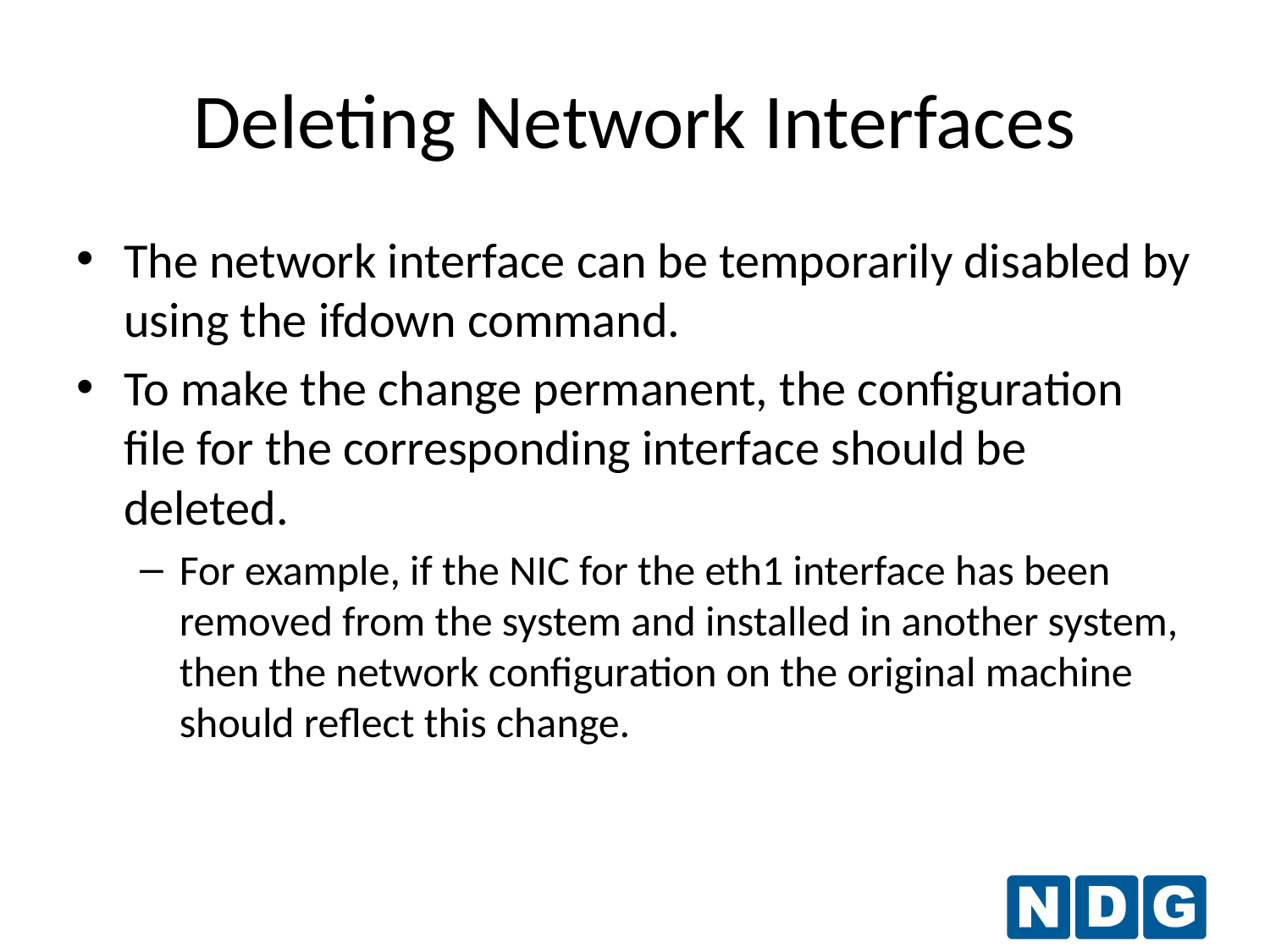

# Deleting Network Interfaces
The network interface can be temporarily disabled by using the ifdown command.
To make the change permanent, the configuration file for the corresponding interface should be deleted.
For example, if the NIC for the eth1 interface has been removed from the system and installed in another system, then the network configuration on the original machine should reflect this change.